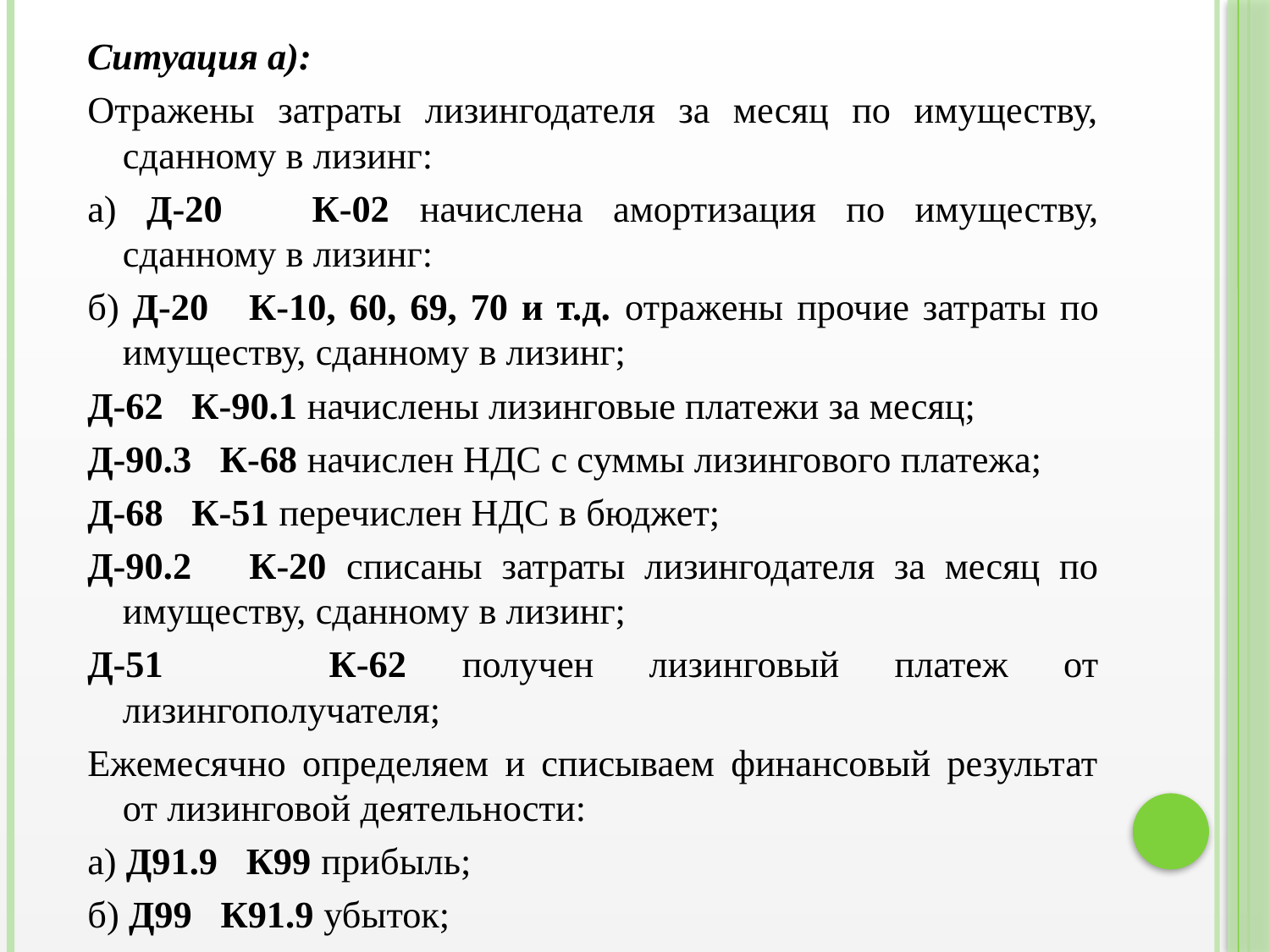

Ситуация а):
Отражены затраты лизингодателя за месяц по имуществу, сданному в лизинг:
а) Д-20   К-02 начислена амортизация по имуществу, сданному в лизинг:
б) Д-20   К-10, 60, 69, 70 и т.д. отражены прочие затраты по имуществу, сданному в лизинг;
Д-62   К-90.1 начислены лизинговые платежи за месяц;
Д-90.3   К-68 начислен НДС с суммы лизингового платежа;
Д-68   К-51 перечислен НДС в бюджет;
Д-90.2   К-20 списаны затраты лизингодателя за месяц по имуществу, сданному в лизинг;
Д-51   К-62 получен лизинговый платеж от лизингополучателя;
Ежемесячно определяем и списываем финансовый результат от лизинговой деятельности:
а) Д91.9   К99 прибыль;
б) Д99   К91.9 убыток;